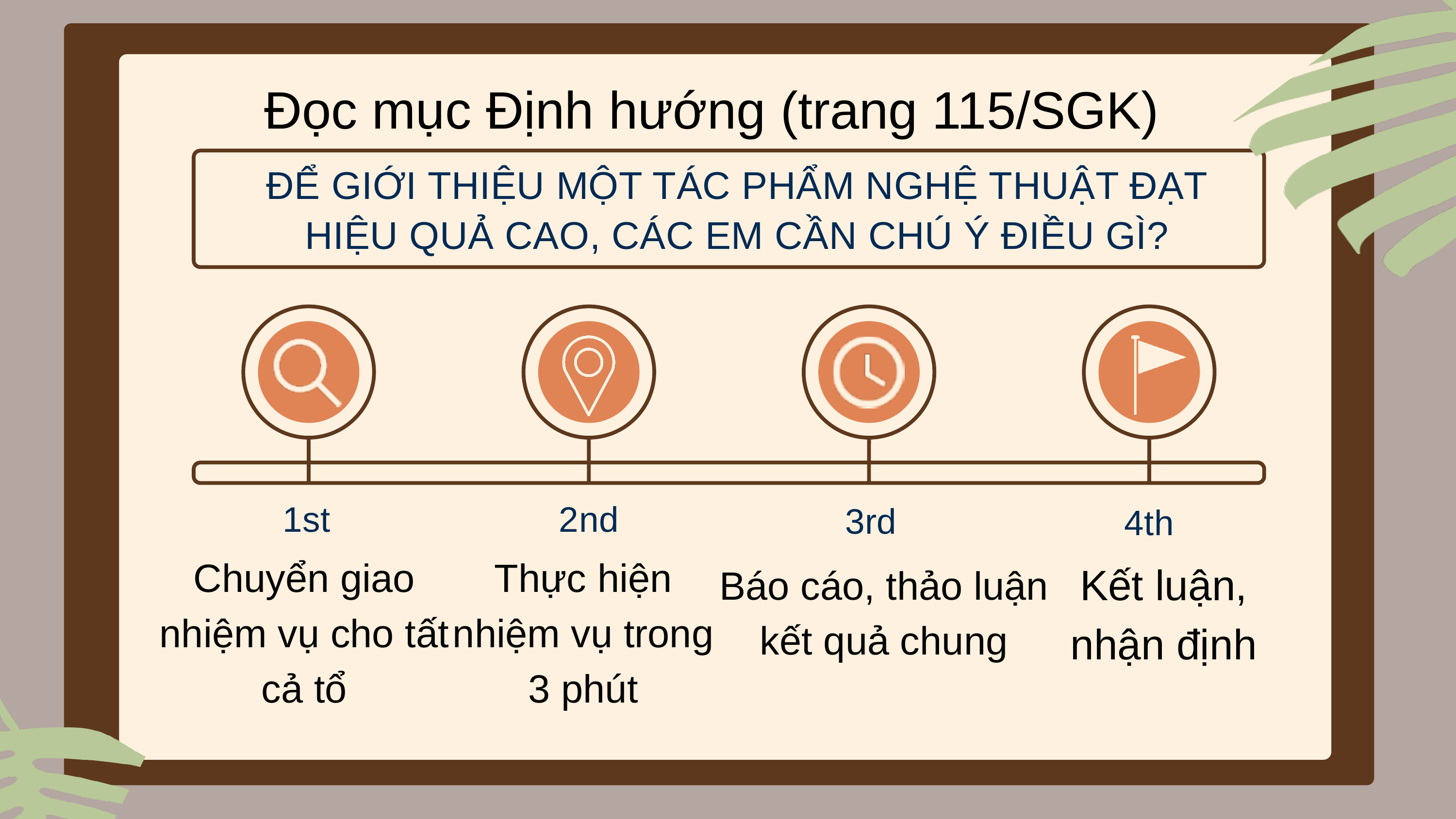

Đọc mục Định hướng (trang 115/SGK)

ĐỂ GIỚI THIỆU MỘT TÁC PHẨM NGHỆ THUẬT ĐẠT HIỆU QUẢ CAO, CÁC EM CẦN CHÚ Ý ĐIỀU GÌ?

1st
2nd
3rd
4th
Chuyển giao nhiệm vụ cho tất cả tổ
Thực hiện nhiệm vụ trong 3 phút
Kết luận, nhận định
Báo cáo, thảo luận
kết quả chung